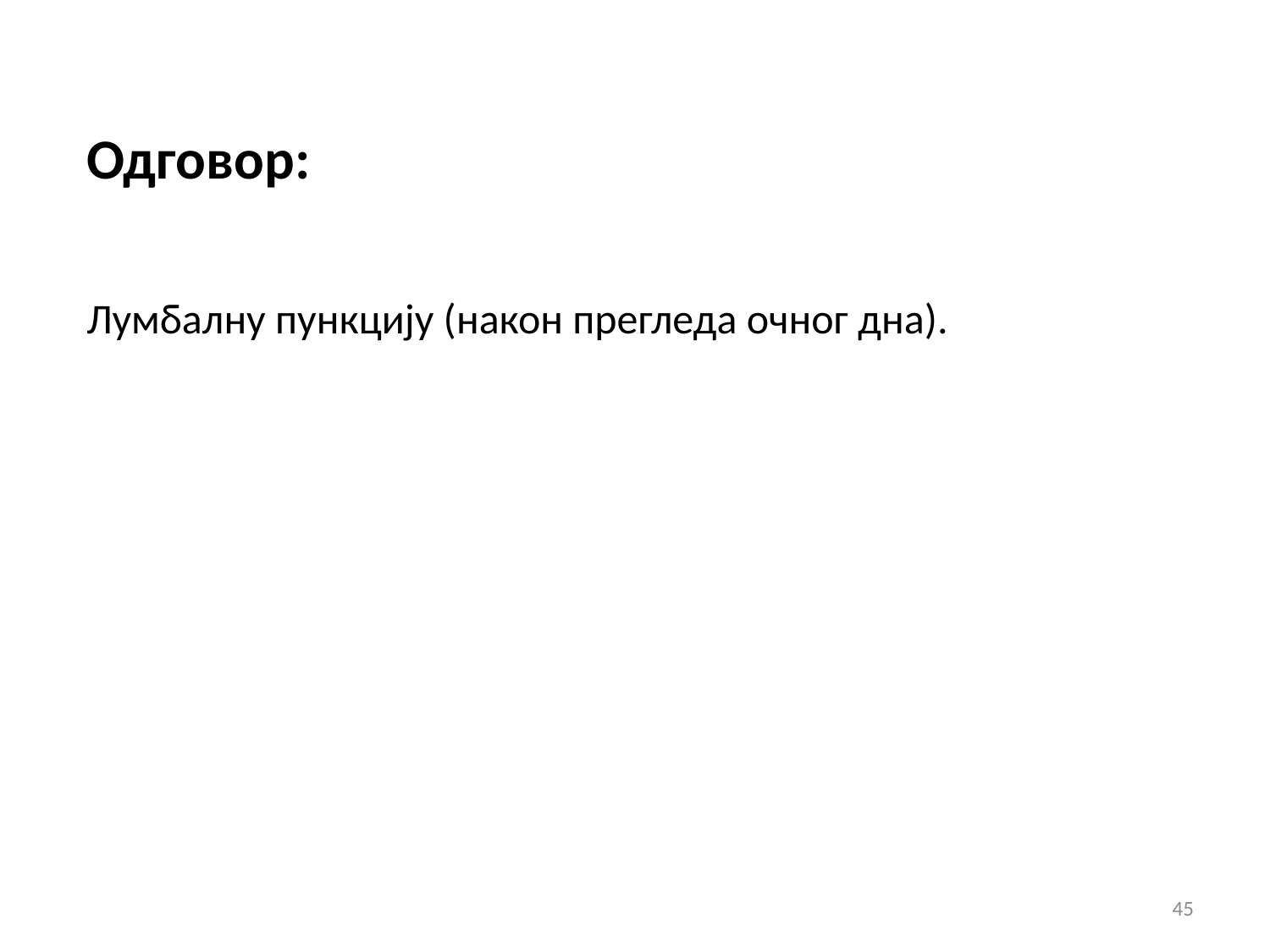

Одговор:

Лумбалну пункцију (након прегледа очног дна).
45